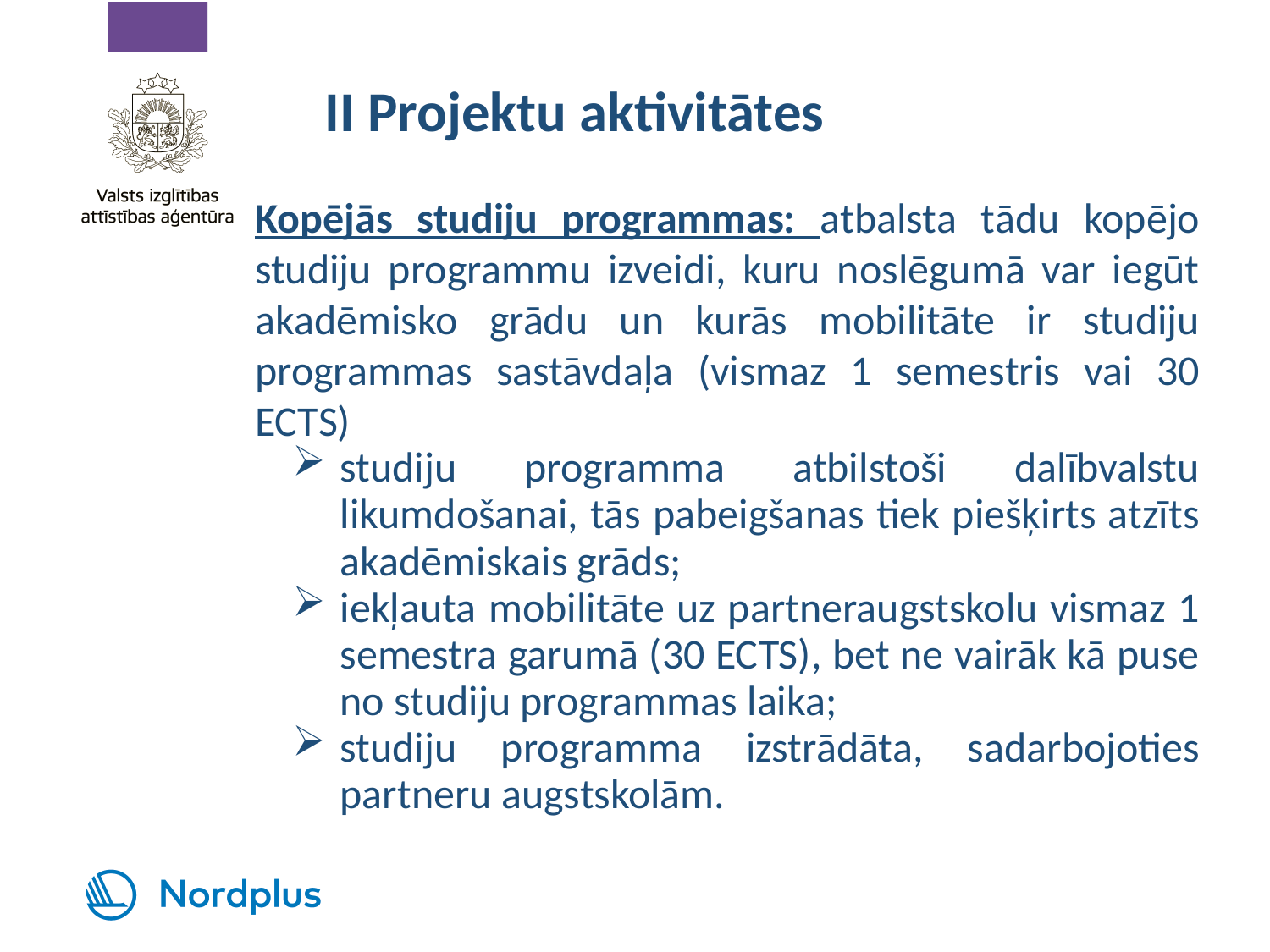

# II Projektu aktivitātes
Kopējās studiju programmas: atbalsta tādu kopējo studiju programmu izveidi, kuru noslēgumā var iegūt akadēmisko grādu un kurās mobilitāte ir studiju programmas sastāvdaļa (vismaz 1 semestris vai 30 ECTS)
studiju programma atbilstoši dalībvalstu likumdošanai, tās pabeigšanas tiek piešķirts atzīts akadēmiskais grāds;
iekļauta mobilitāte uz partneraugstskolu vismaz 1 semestra garumā (30 ECTS), bet ne vairāk kā puse no studiju programmas laika;
studiju programma izstrādāta, sadarbojoties partneru augstskolām.